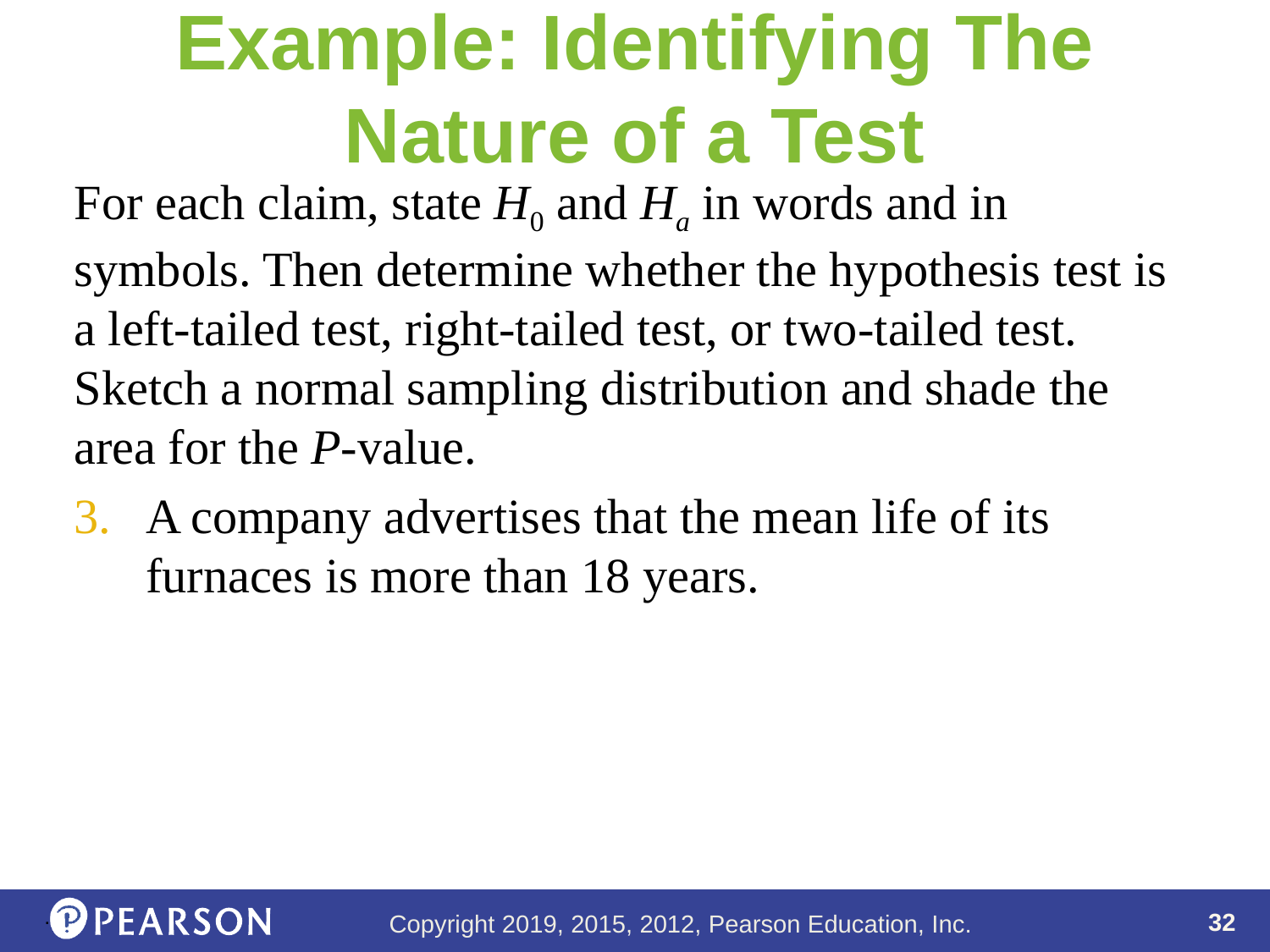

# Example: Identifying The Nature of a Test
For each claim, state H0 and Ha in words and in symbols. Then determine whether the hypothesis test is a left-tailed test, right-tailed test, or two-tailed test. Sketch a normal sampling distribution and shade the area for the P-value.
A company advertises that the mean life of its furnaces is more than 18 years.

.